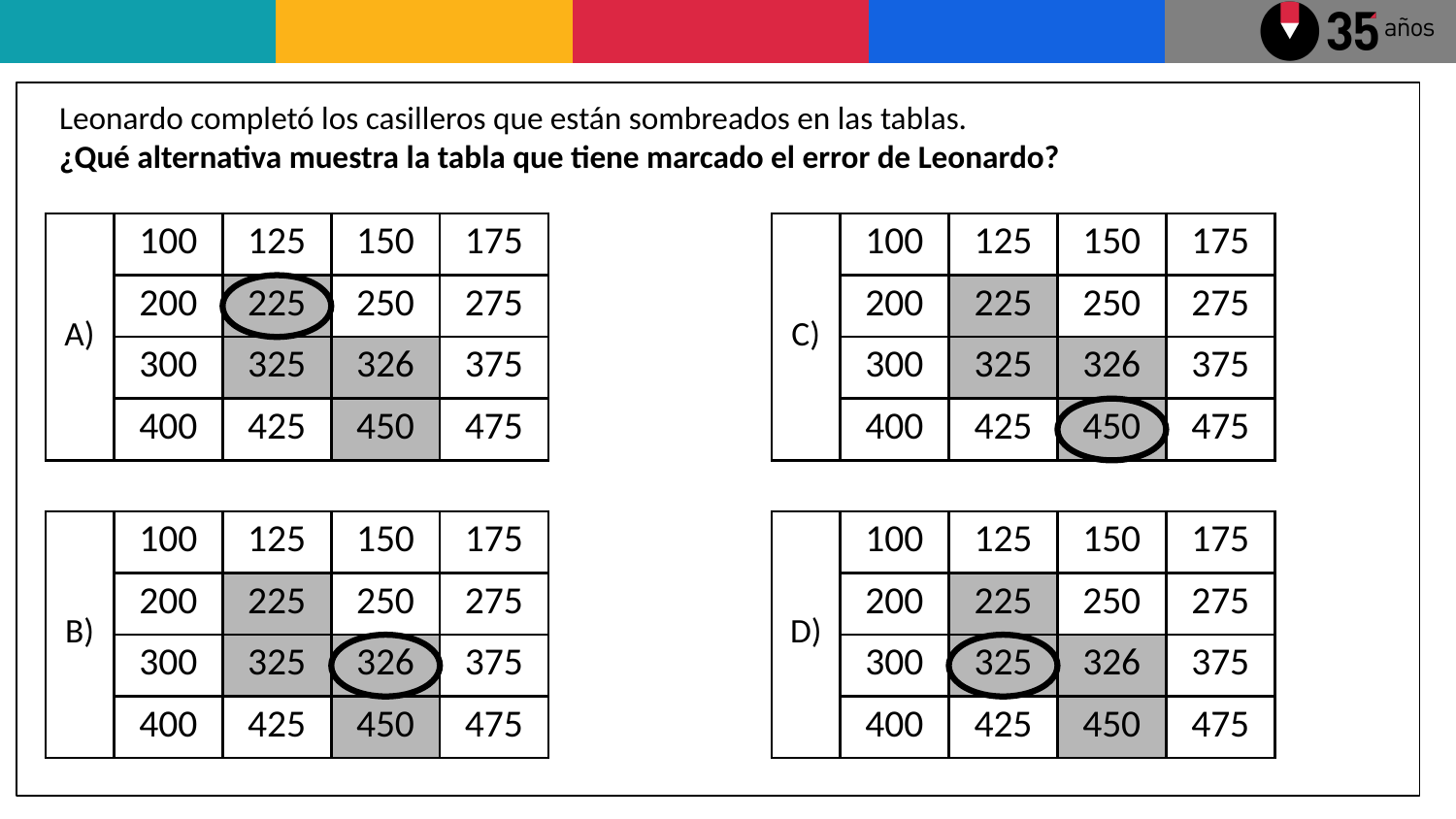

Leonardo completó los casilleros que están sombreados en las tablas.
¿Qué alternativa muestra la tabla que tiene marcado el error de Leonardo?

| A) | 100 | 125 | 150 | 175 |
| --- | --- | --- | --- | --- |
|  | 200 | 225 | 250 | 275 |
|  | 300 | 325 | 326 | 375 |
|  | 400 | 425 | 450 | 475 |
| C) | 100 | 125 | 150 | 175 |
| --- | --- | --- | --- | --- |
|  | 200 | 225 | 250 | 275 |
|  | 300 | 325 | 326 | 375 |
|  | 400 | 425 | 450 | 475 |

| B) | 100 | 125 | 150 | 175 |
| --- | --- | --- | --- | --- |
|  | 200 | 225 | 250 | 275 |
|  | 300 | 325 | 326 | 375 |
|  | 400 | 425 | 450 | 475 |
| D) | 100 | 125 | 150 | 175 |
| --- | --- | --- | --- | --- |
|  | 200 | 225 | 250 | 275 |
|  | 300 | 325 | 326 | 375 |
|  | 400 | 425 | 450 | 475 |